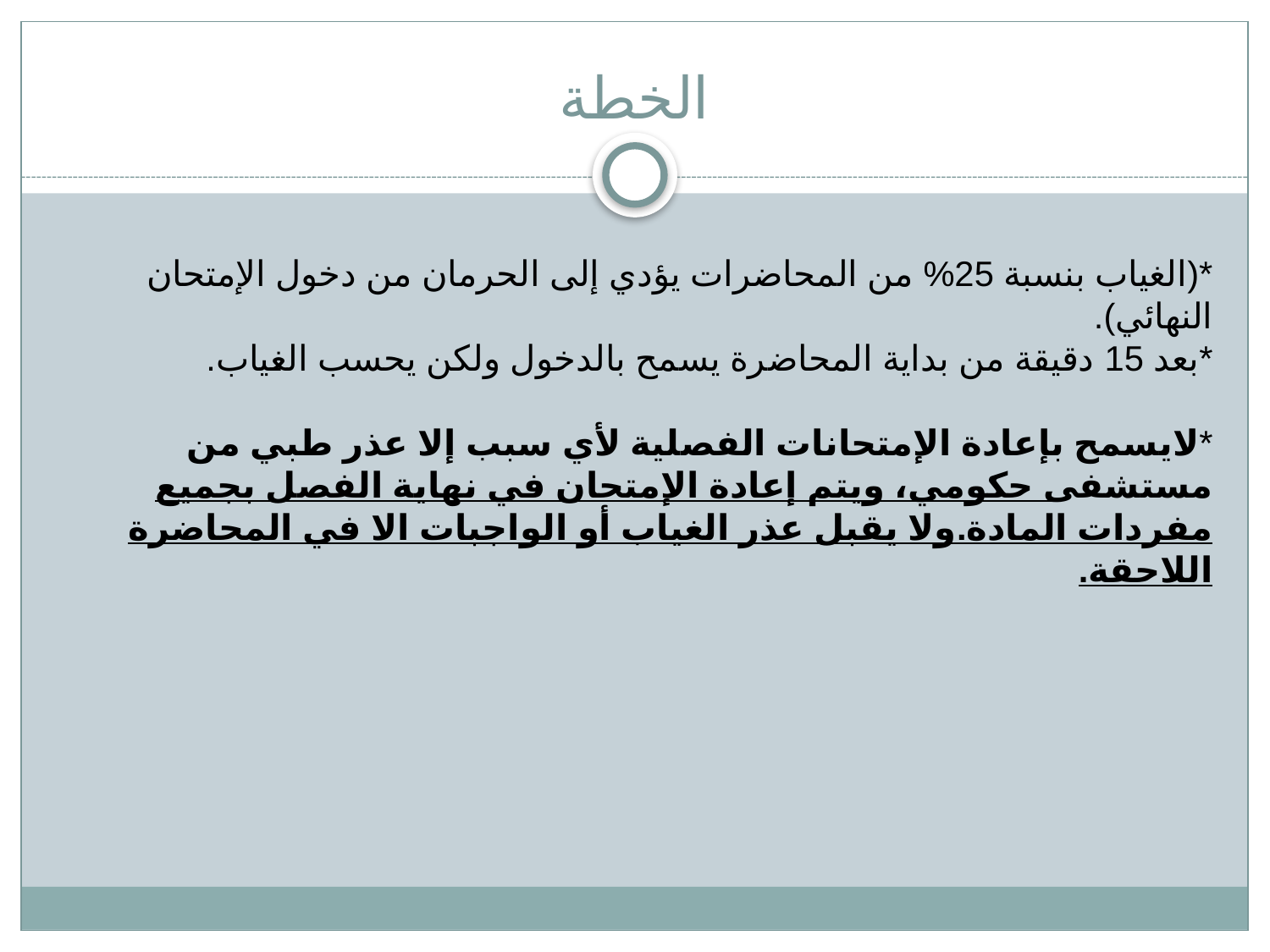

# الخطة
*(الغياب بنسبة 25% من المحاضرات يؤدي إلى الحرمان من دخول الإمتحان النهائي).
*بعد 15 دقيقة من بداية المحاضرة يسمح بالدخول ولكن يحسب الغياب.

*لايسمح بإعادة الإمتحانات الفصلية لأي سبب إلا عذر طبي من مستشفى حكومي، ويتم إعادة الإمتحان في نهاية الفصل بجميع مفردات المادة.ولا يقبل عذر الغياب أو الواجبات الا في المحاضرة اللاحقة.